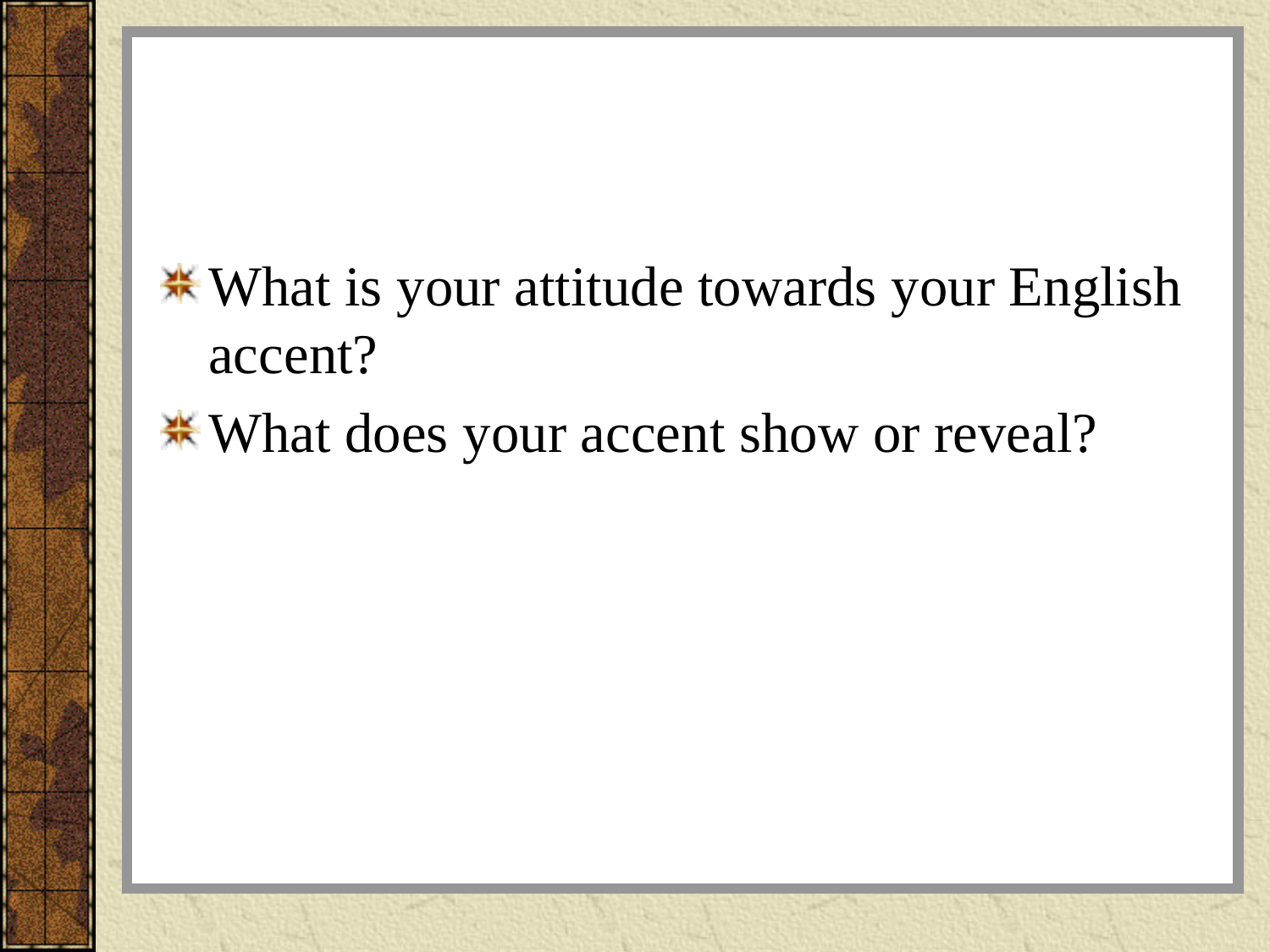

#
What is your attitude towards your English accent?
What does your accent show or reveal?